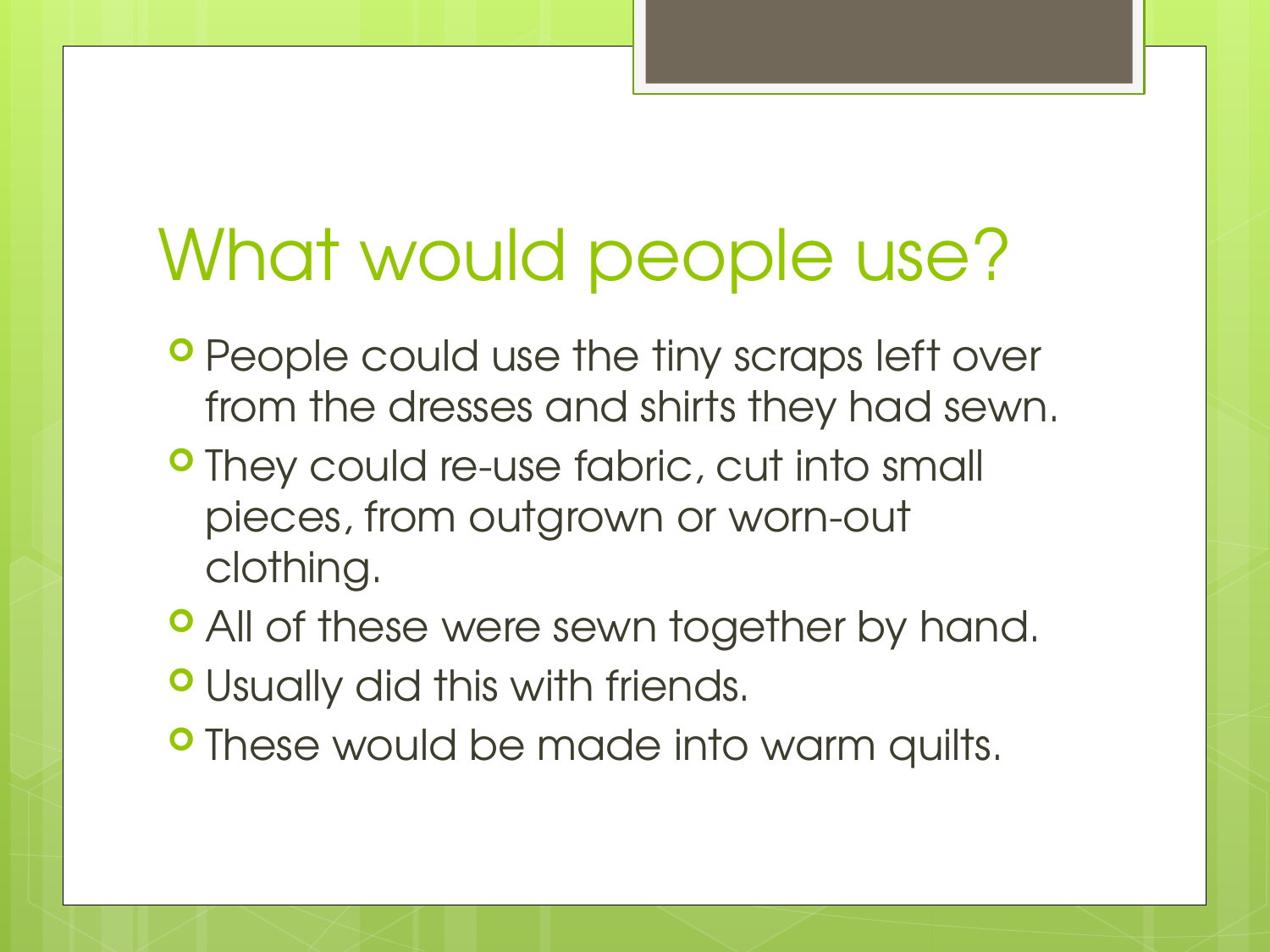

# What would people use?
People could use the tiny scraps left over from the dresses and shirts they had sewn.
They could re-use fabric, cut into small pieces, from outgrown or worn-out clothing.
All of these were sewn together by hand.
Usually did this with friends.
These would be made into warm quilts.